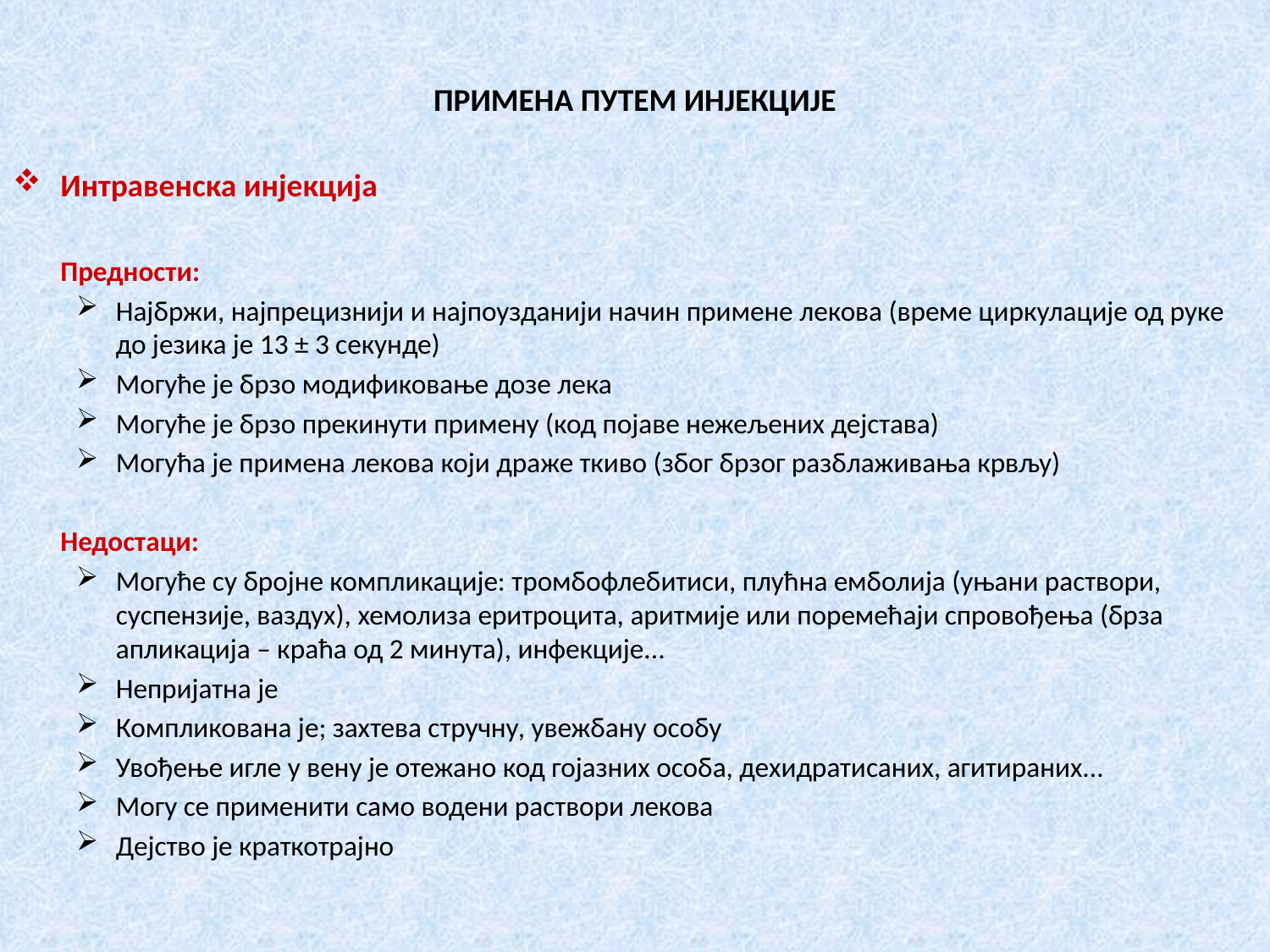

# ПРИМЕНА ПУТЕМ ИНЈЕКЦИЈЕ
Интравенска инјекција

	Предности:
Најбржи, најпрецизнији и најпоузданији начин примене лекова (време циркулације од руке до језика је 13 ± 3 секунде)
Могуће је брзо модификовање дозе лека
Могуће је брзо прекинути примену (код појаве нежељених дејстава)
Могућа је примена лекова који драже ткиво (због брзог разблаживања крвљу)

	Недостаци:
Могуће су бројне компликације: тромбофлебитиси, плућна емболија (уњани раствори, суспензије, ваздух), хемолиза еритроцита, аритмије или поремећаји спровођења (брза апликација – краћа од 2 минута), инфекције...
Непријатна је
Компликована је; захтева стручну, увежбану особу
Увођење игле у вену је отежано код гојазних особа, дехидратисаних, агитираних...
Могу се применити само водени раствори лекова
Дејство је краткотрајно